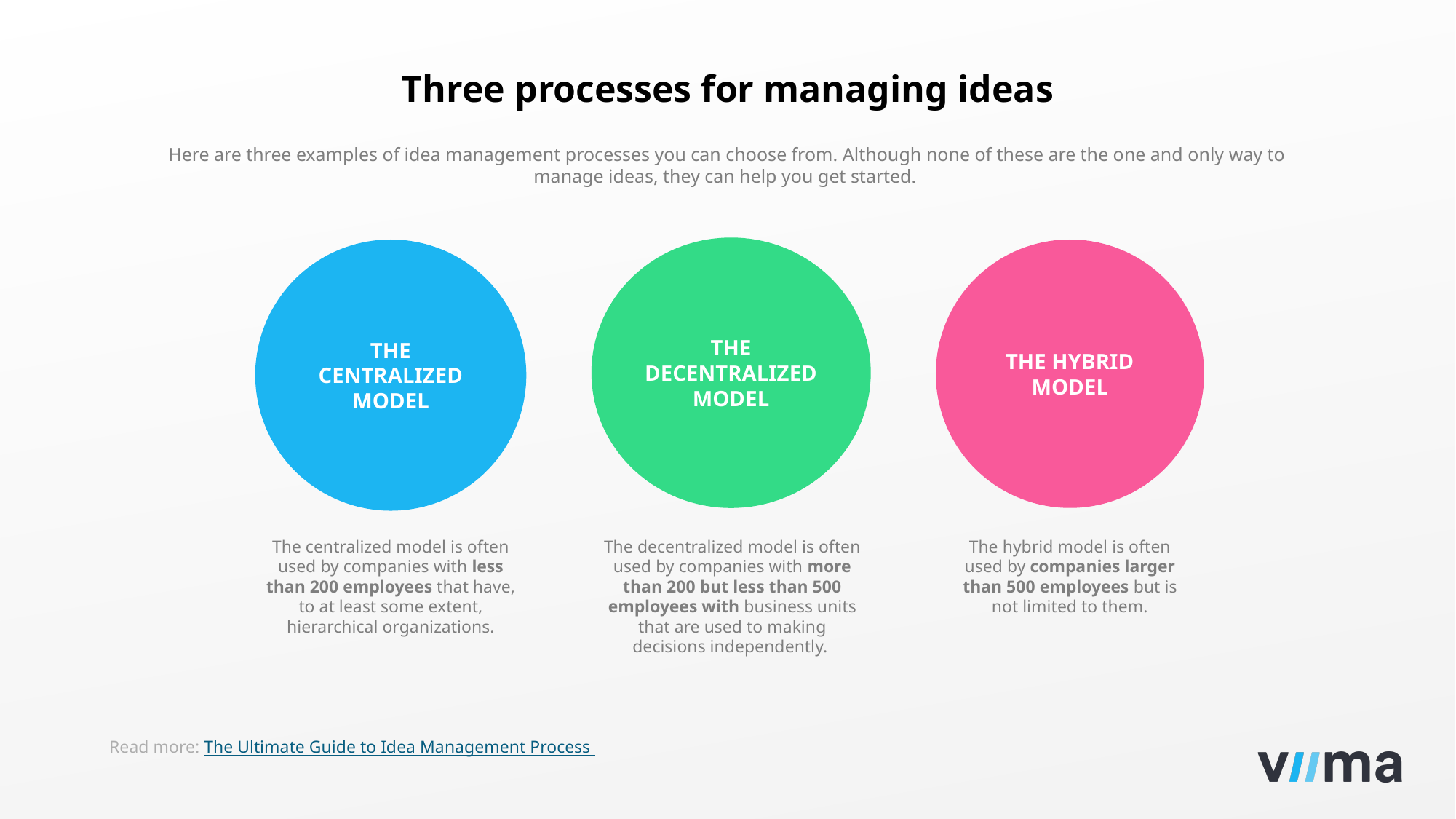

Three processes for managing ideas
Here are three examples of idea management processes you can choose from. Although none of these are the one and only way to manage ideas, they can help you get started.
THE DECENTRALIZED MODEL
THE CENTRALIZED MODEL
THE HYBRID MODEL
The centralized model is often used by companies with less than 200 employees that have, to at least some extent, hierarchical organizations.
The decentralized model is often used by companies with more than 200 but less than 500 employees with business units that are used to making decisions independently.
The hybrid model is often used by companies larger than 500 employees but is not limited to them.
Read more: The Ultimate Guide to Idea Management Process